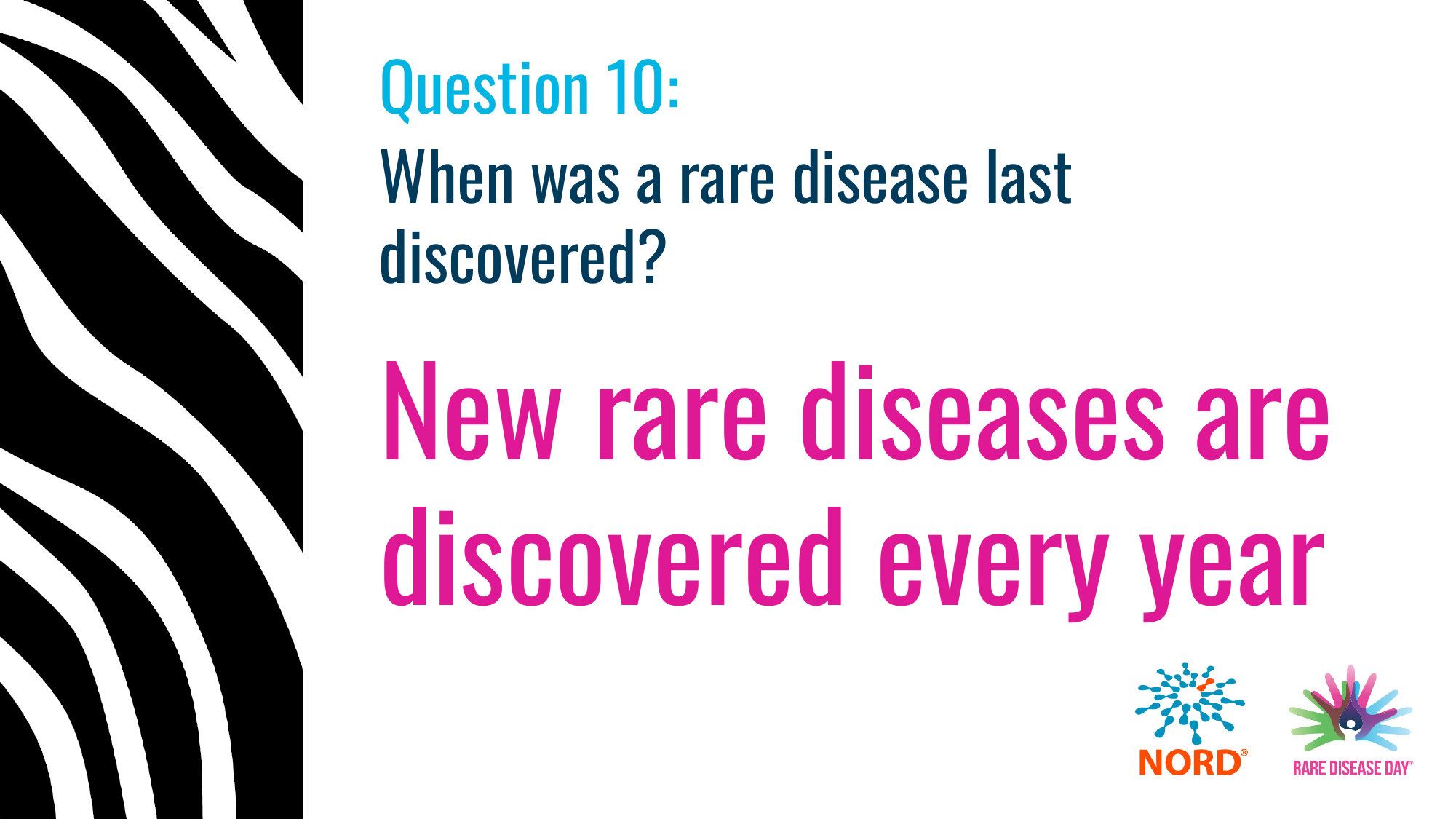

# Question 10:
When was a rare disease last
discovered?
New rare diseases are discovered every year